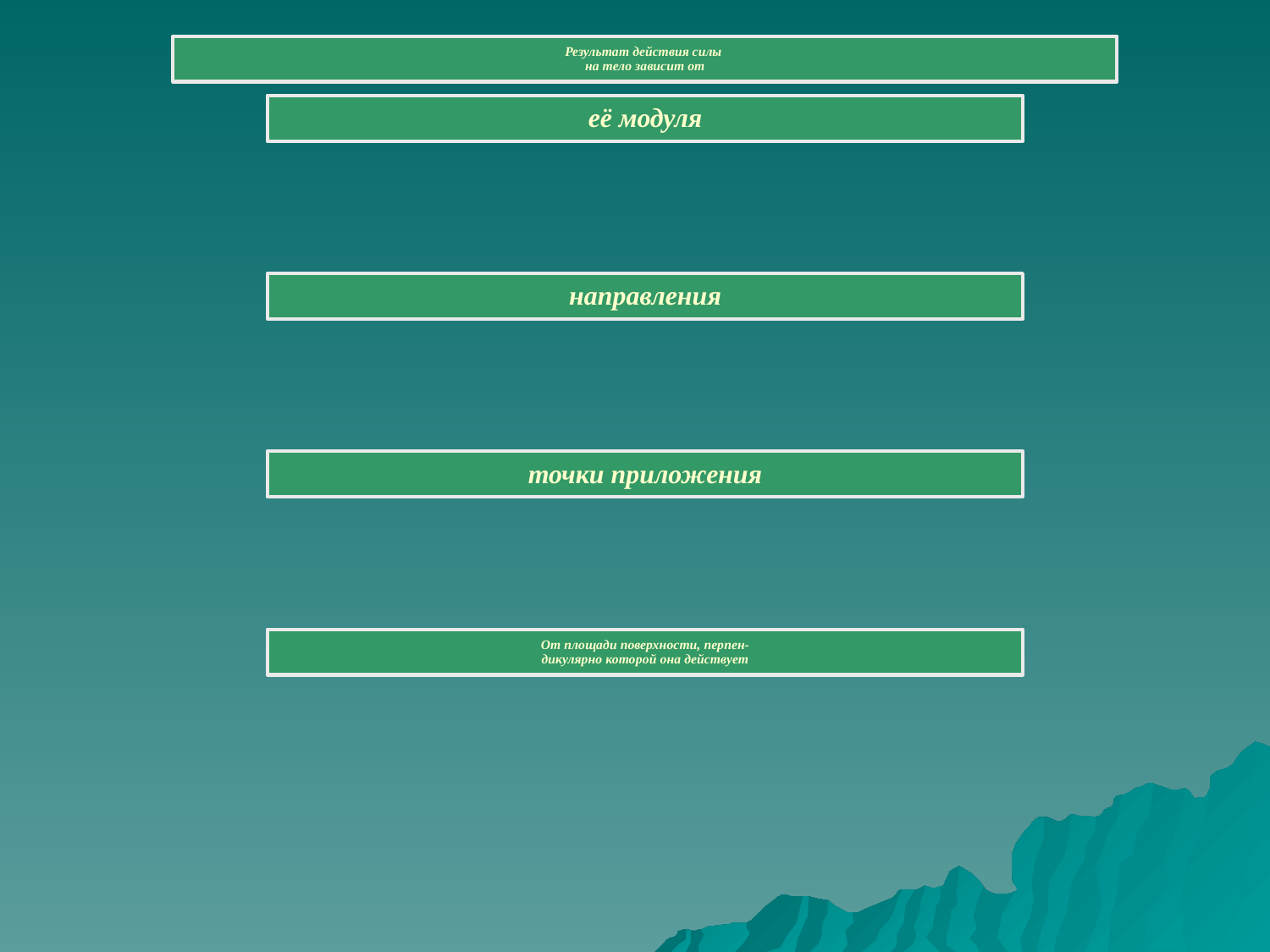

Результат действия силы
на тело зависит от
её модуля
направления
точки приложения
От площади поверхности, перпен-
дикулярно которой она действует